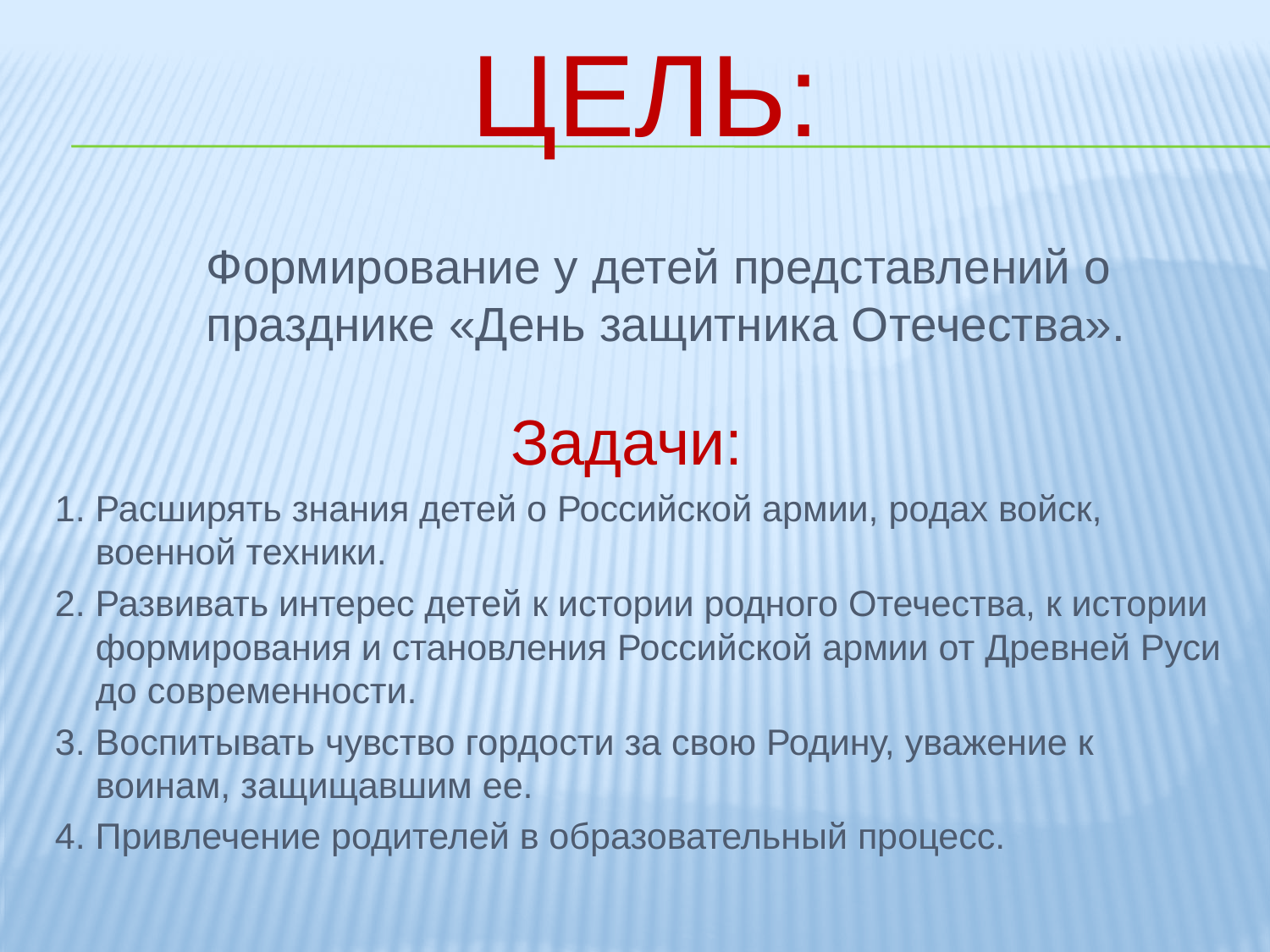

# Цель:

  Формирование у детей представлений о празднике «День защитника Отечества».

Задачи:
1. Расширять знания детей о Российской армии, родах войск, военной техники.
2. Развивать интерес детей к истории родного Отечества, к истории формирования и становления Российской армии от Древней Руси до современности.
3. Воспитывать чувство гордости за свою Родину, уважение к воинам, защищавшим ее.
4. Привлечение родителей в образовательный процесс.